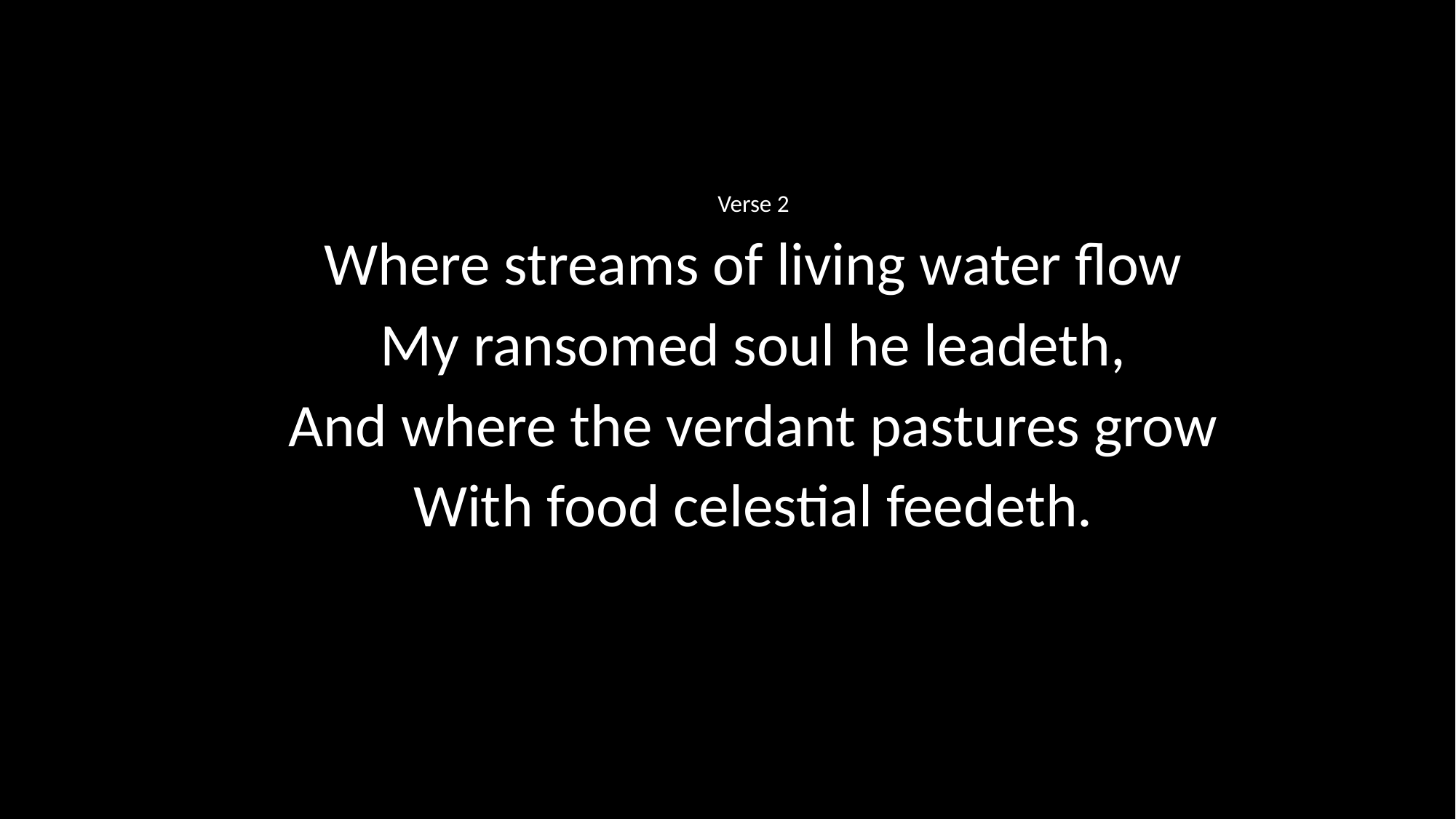

Verse 2
Where streams of living water flow
My ransomed soul he leadeth,
And where the verdant pastures grow
With food celestial feedeth.